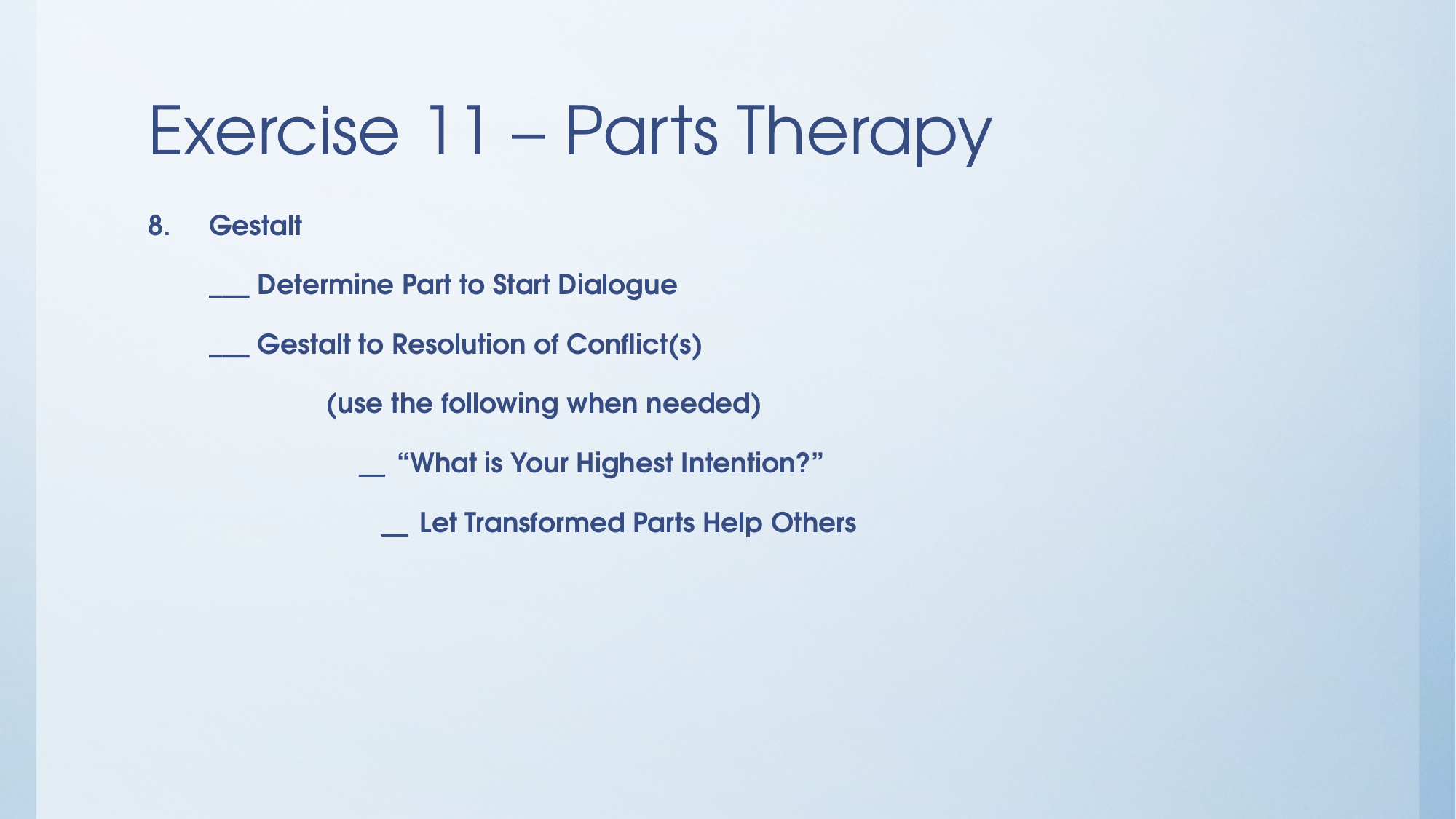

# Exercise 11 – Parts Therapy
8.     Gestalt
        ___ Determine Part to Start Dialogue
        ___ Gestalt to Resolution of Conflict(s)
	         (use the following when needed)
		͟    “What is Your Highest Intention?”
		   ͟    Let Transformed Parts Help Others